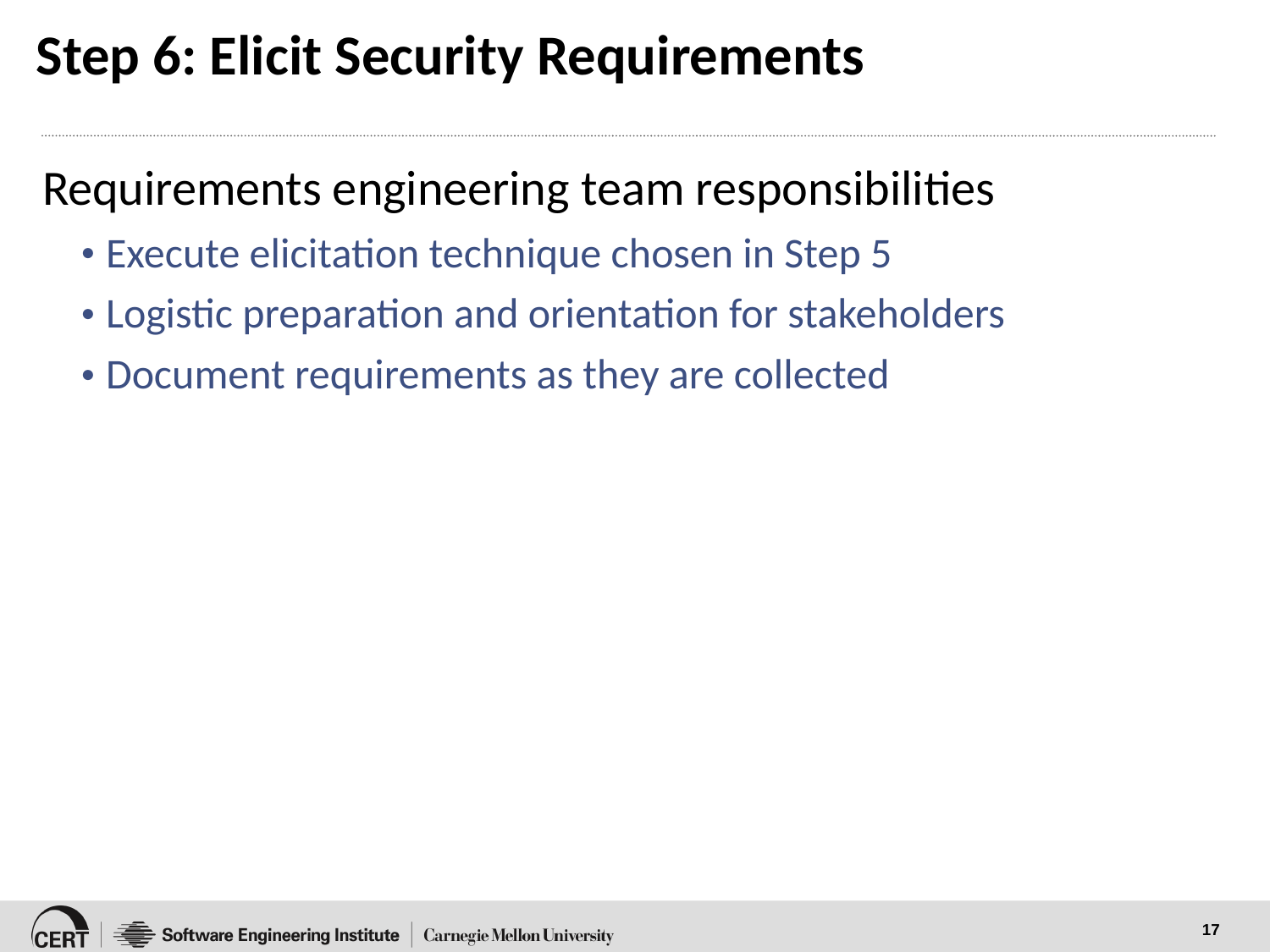

# Step 6: Elicit Security Requirements
Requirements engineering team responsibilities
Execute elicitation technique chosen in Step 5
Logistic preparation and orientation for stakeholders
Document requirements as they are collected